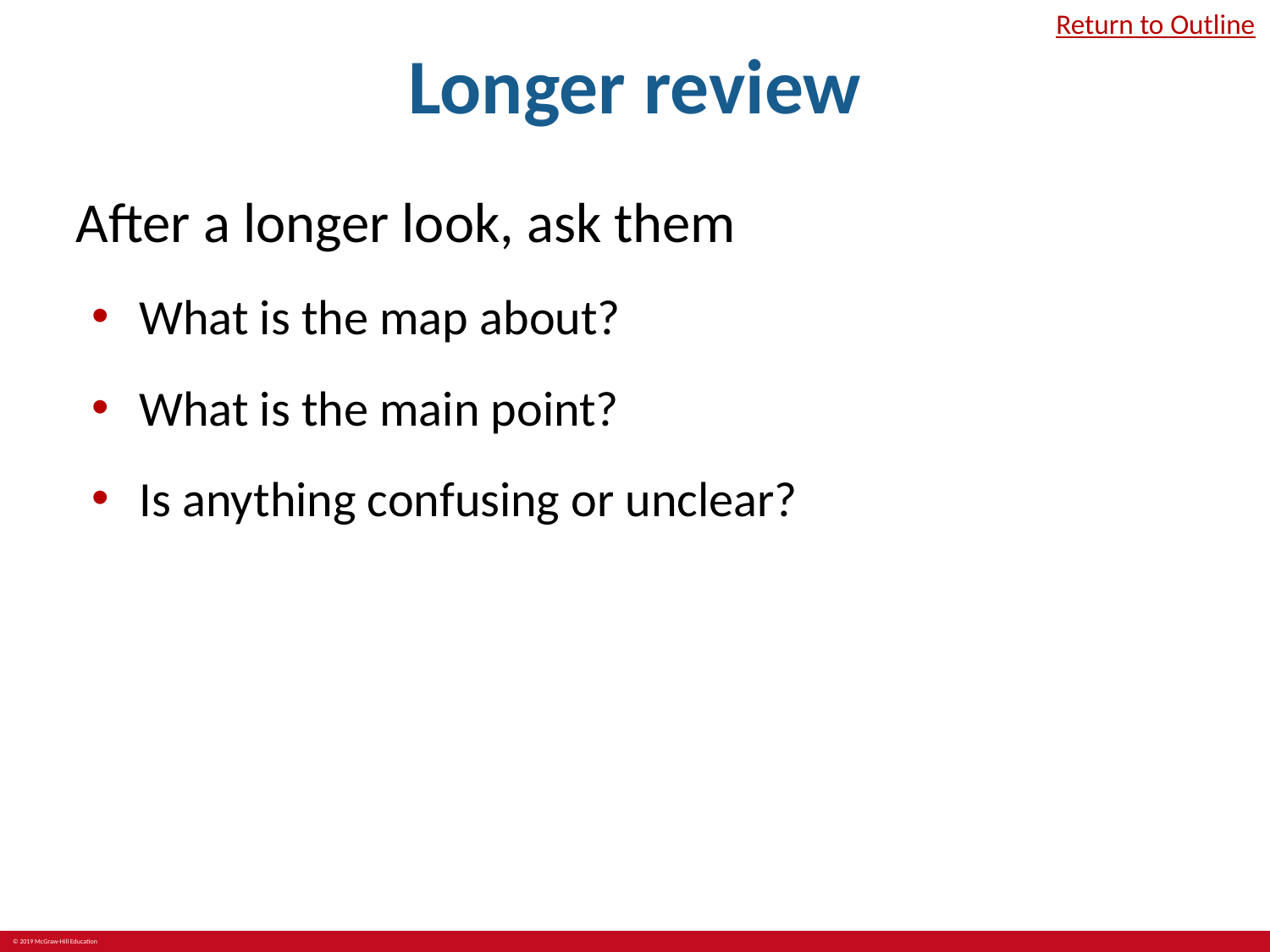

# Longer review
Return to Outline
After a longer look, ask them
What is the map about?
What is the main point?
Is anything confusing or unclear?